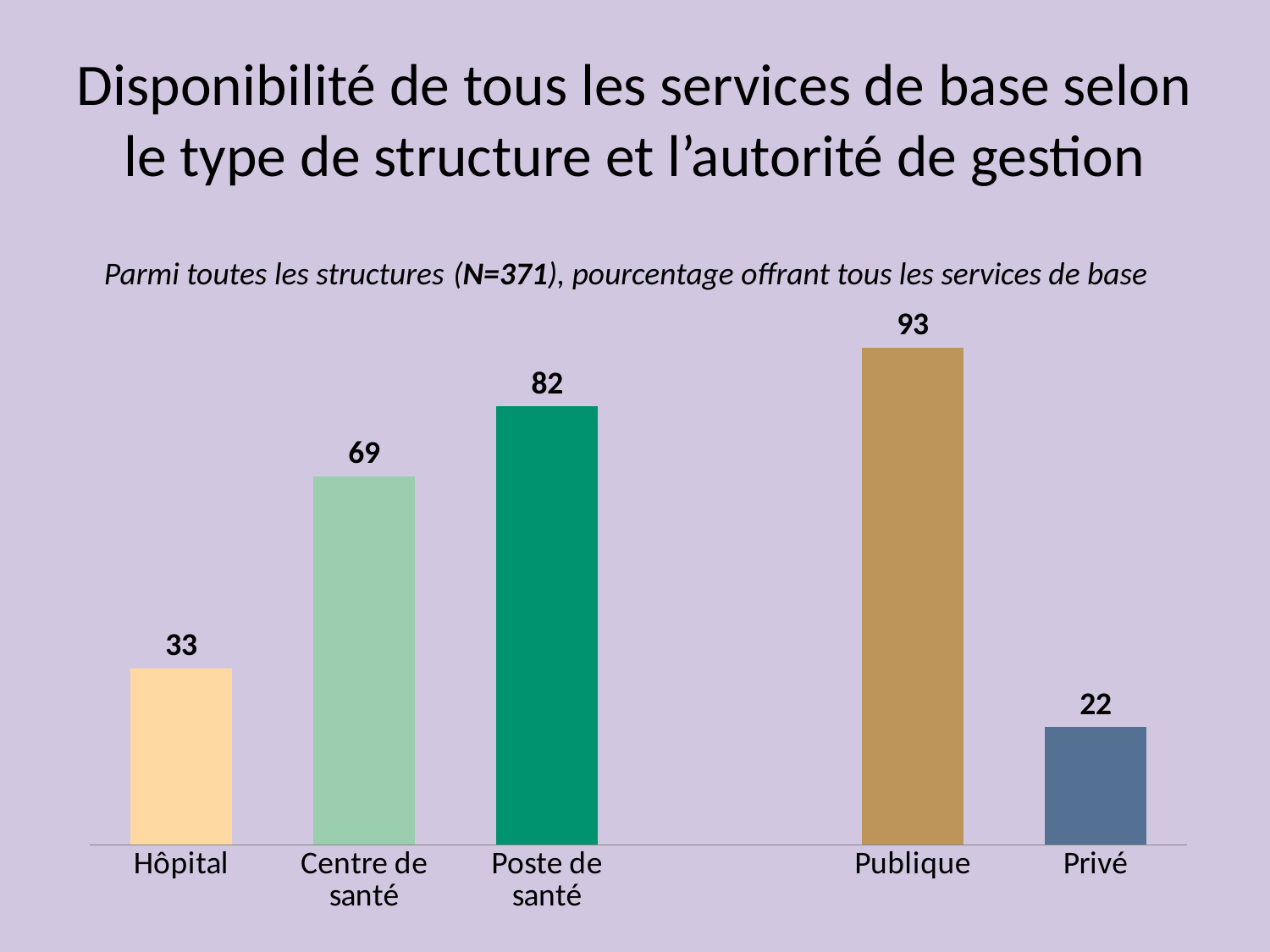

# Disponibilité de tous les services de base selon le type de structure et l’autorité de gestion
Parmi toutes les structures (N=371), pourcentage offrant tous les services de base

### Chart

| Category | Series 1 |
|---|---|
| Hôpital | 33.0 |
| Centre de santé | 69.0 |
| Poste de santé | 82.0 |
|  | None |
| Publique | 93.0 |
| Privé | 22.0 |